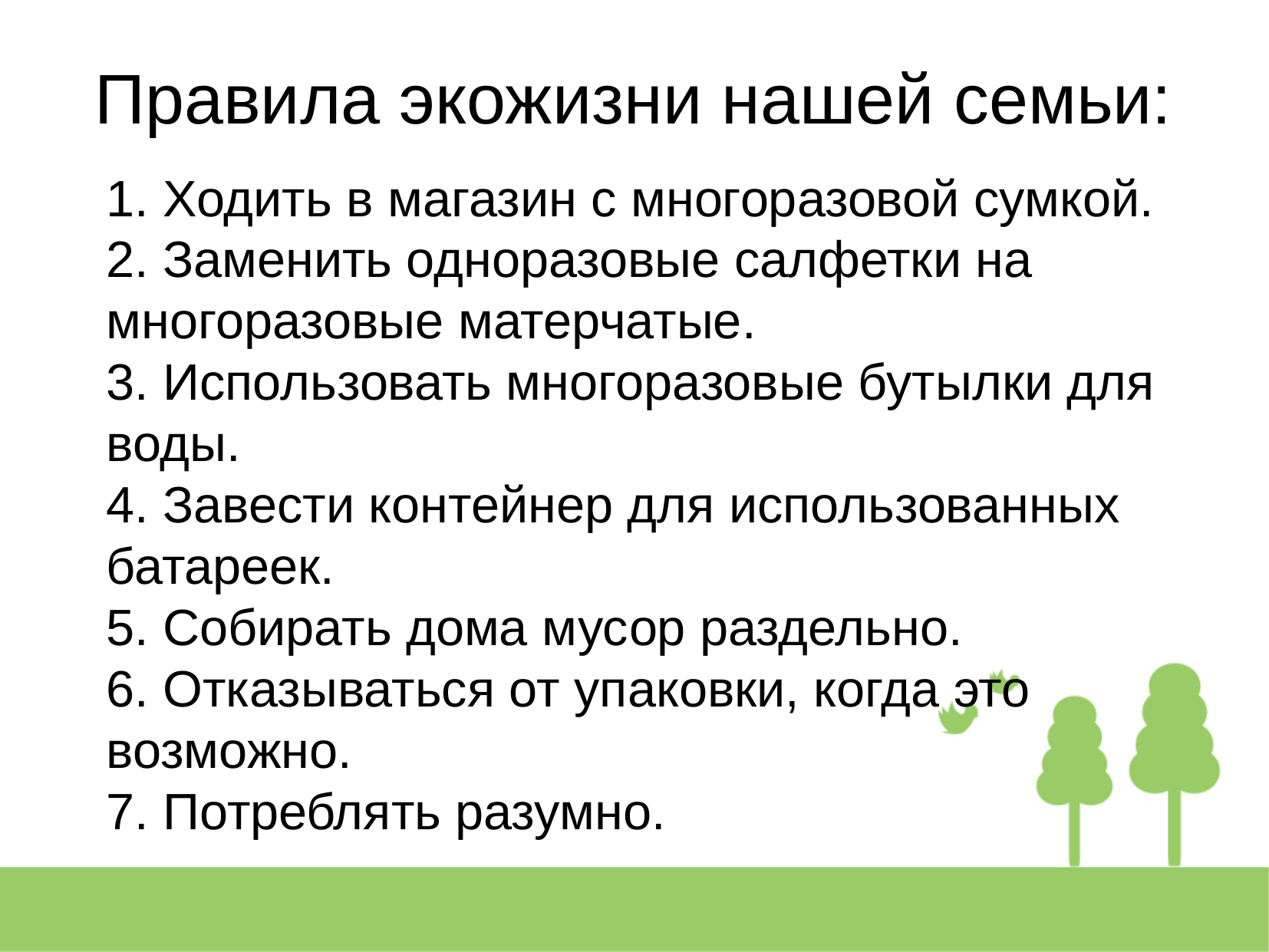

Правила экожизни нашей семьи:
1. Ходить в магазин с многоразовой сумкой.
2. Заменить одноразовые салфетки на многоразовые матерчатые.
3. Использовать многоразовые бутылки для воды.
4. Завести контейнер для использованных батареек.
5. Собирать дома мусор раздельно.
6. Отказываться от упаковки, когда это возможно.
7. Потреблять разумно.